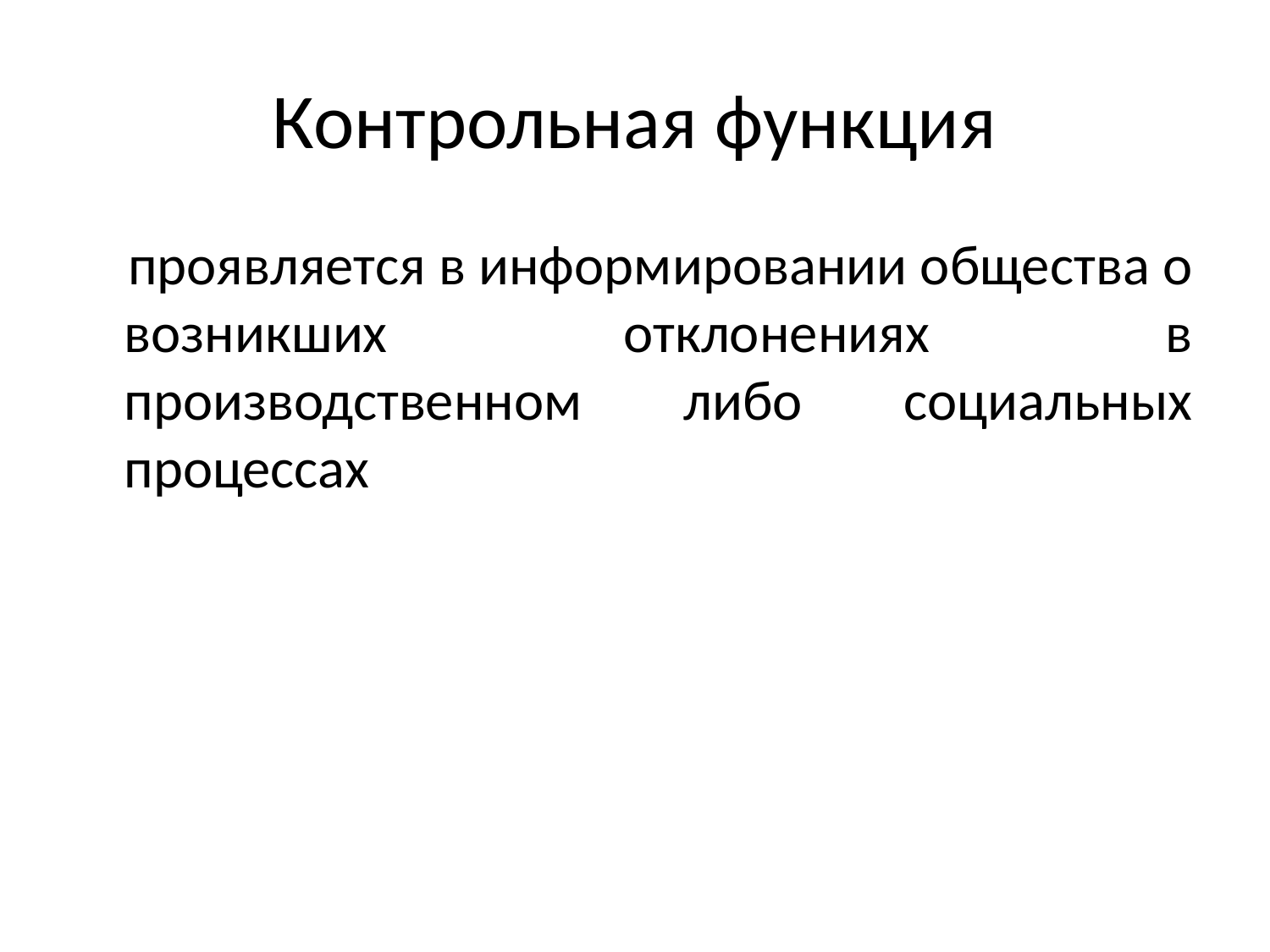

# Контрольная функция
    проявляется в информировании общества о возникших отклонениях в производственном либо социальных процессах